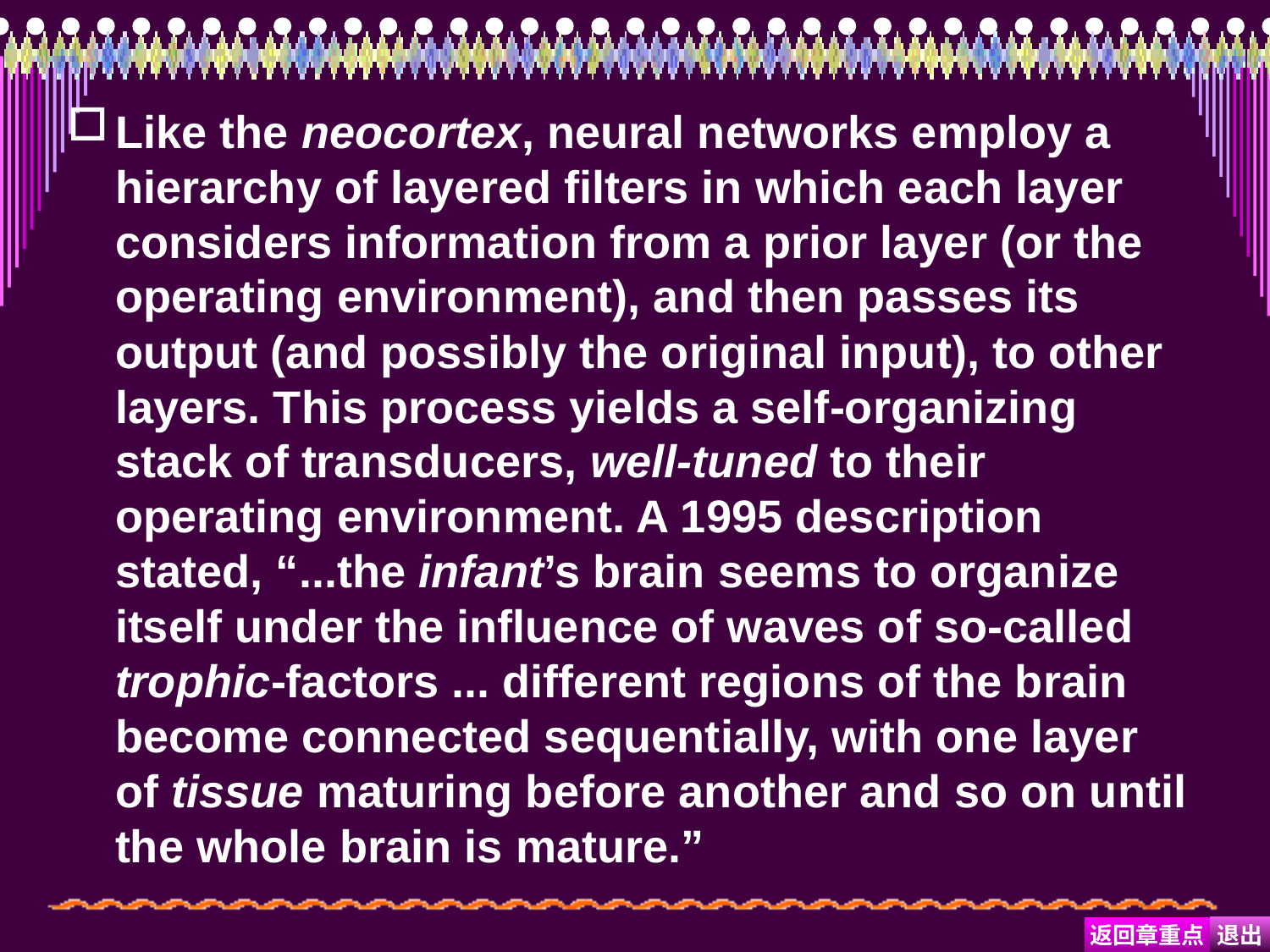

#
Like the neocortex, neural networks employ a hierarchy of layered filters in which each layer considers information from a prior layer (or the operating environment), and then passes its output (and possibly the original input), to other layers. This process yields a self-organizing stack of transducers, well-tuned to their operating environment. A 1995 description stated, “...the infant’s brain seems to organize itself under the influence of waves of so-called trophic-factors ... different regions of the brain become connected sequentially, with one layer of tissue maturing before another and so on until the whole brain is mature.”